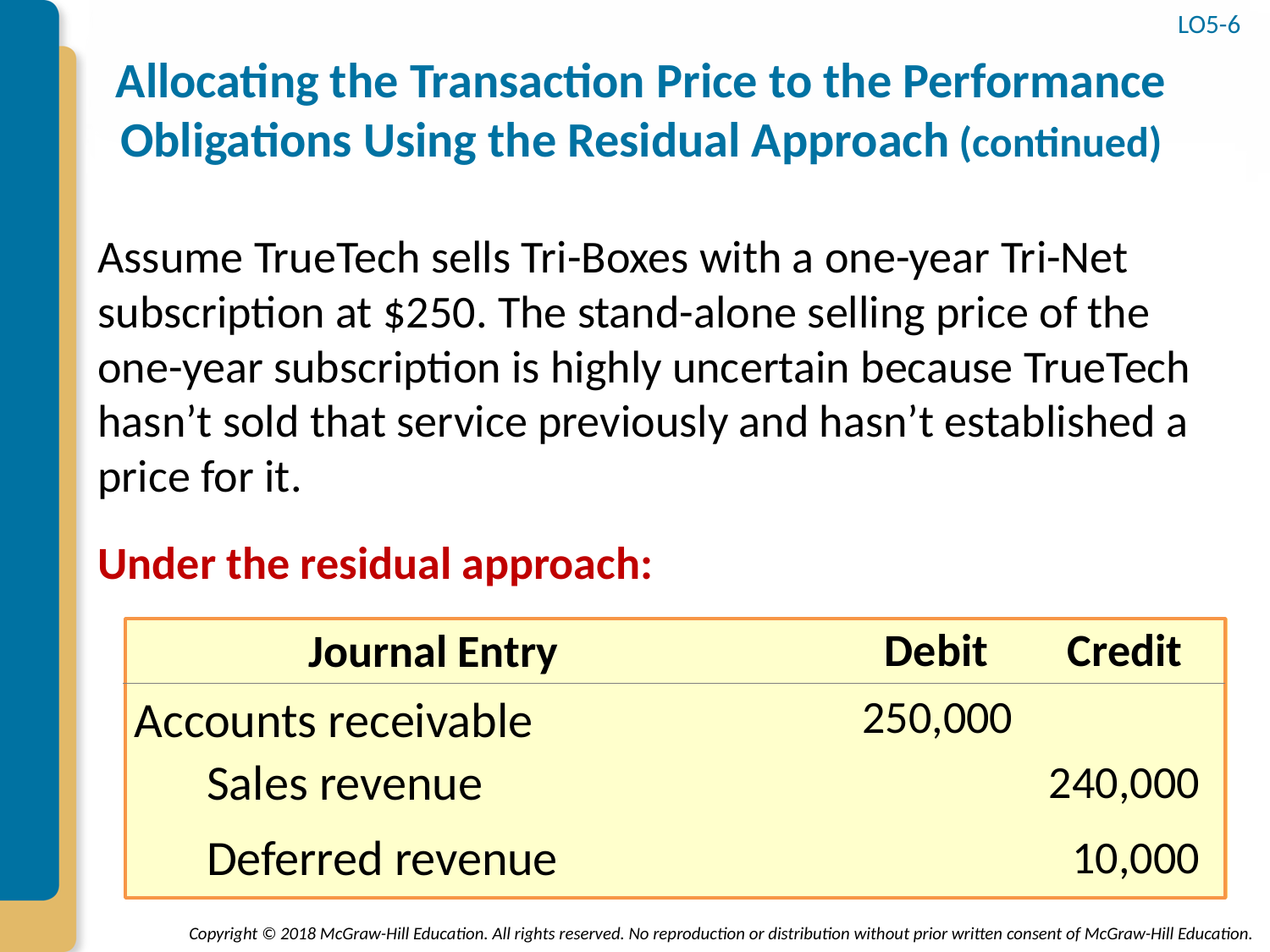

LO5-6
# Allocating the Transaction Price to the Performance Obligations Using the Residual Approach (continued)
Assume TrueTech sells Tri-Boxes with a one-year Tri-Net subscription at $250. The stand-alone selling price of the one-year subscription is highly uncertain because TrueTech hasn’t sold that service previously and hasn’t established a price for it.
Under the residual approach:

Debit
Credit
Journal Entry

Accounts receivable
250,000
       Sales revenue
240,000
       Deferred revenue
10,000